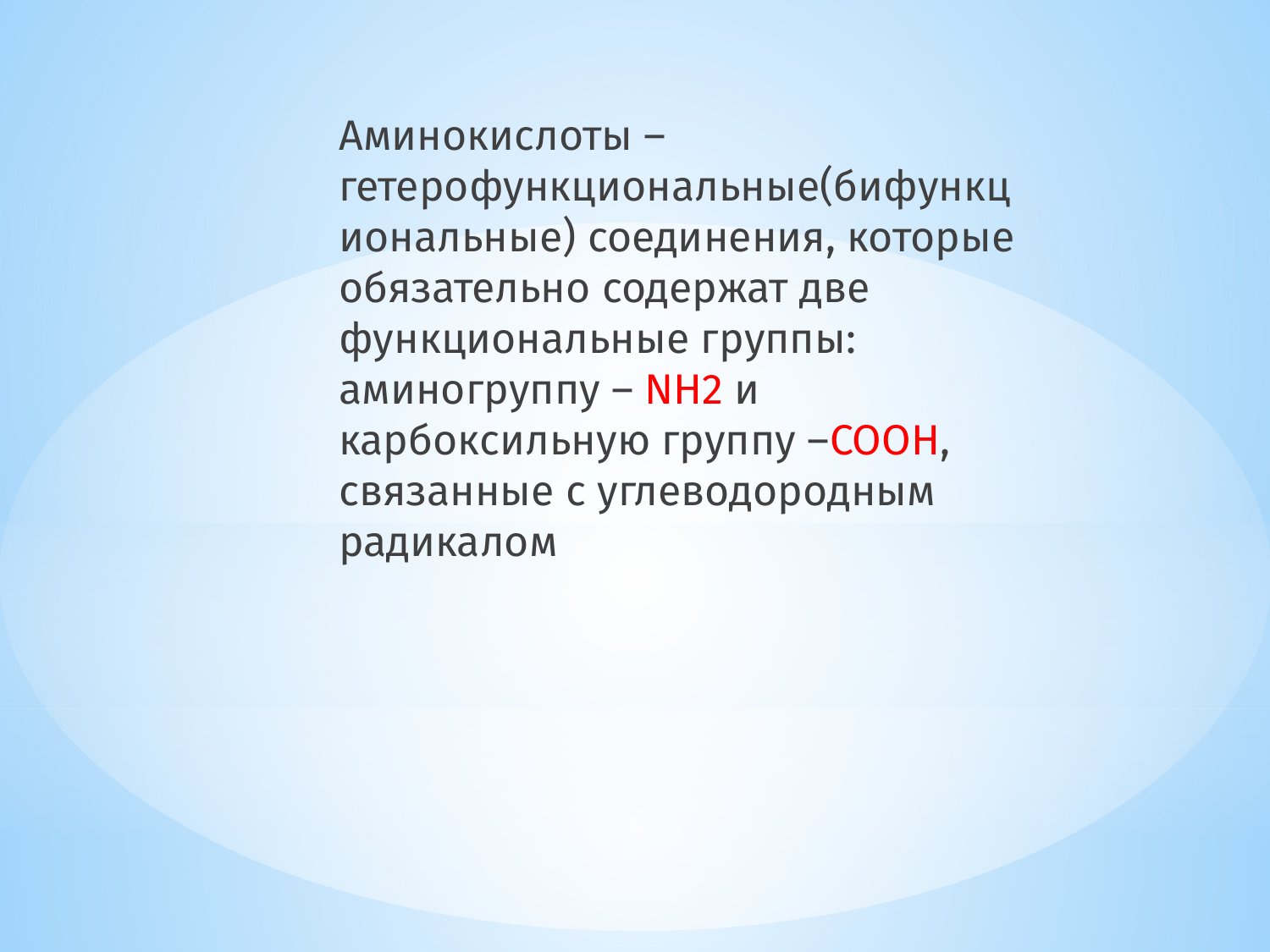

Аминокислоты – гетерофункциональные(бифункциональные) соединения, которые обязательно содержат две функциональные группы: аминогруппу – NH2 и карбоксильную группу –COOH, связанные с углеводородным радикалом

#